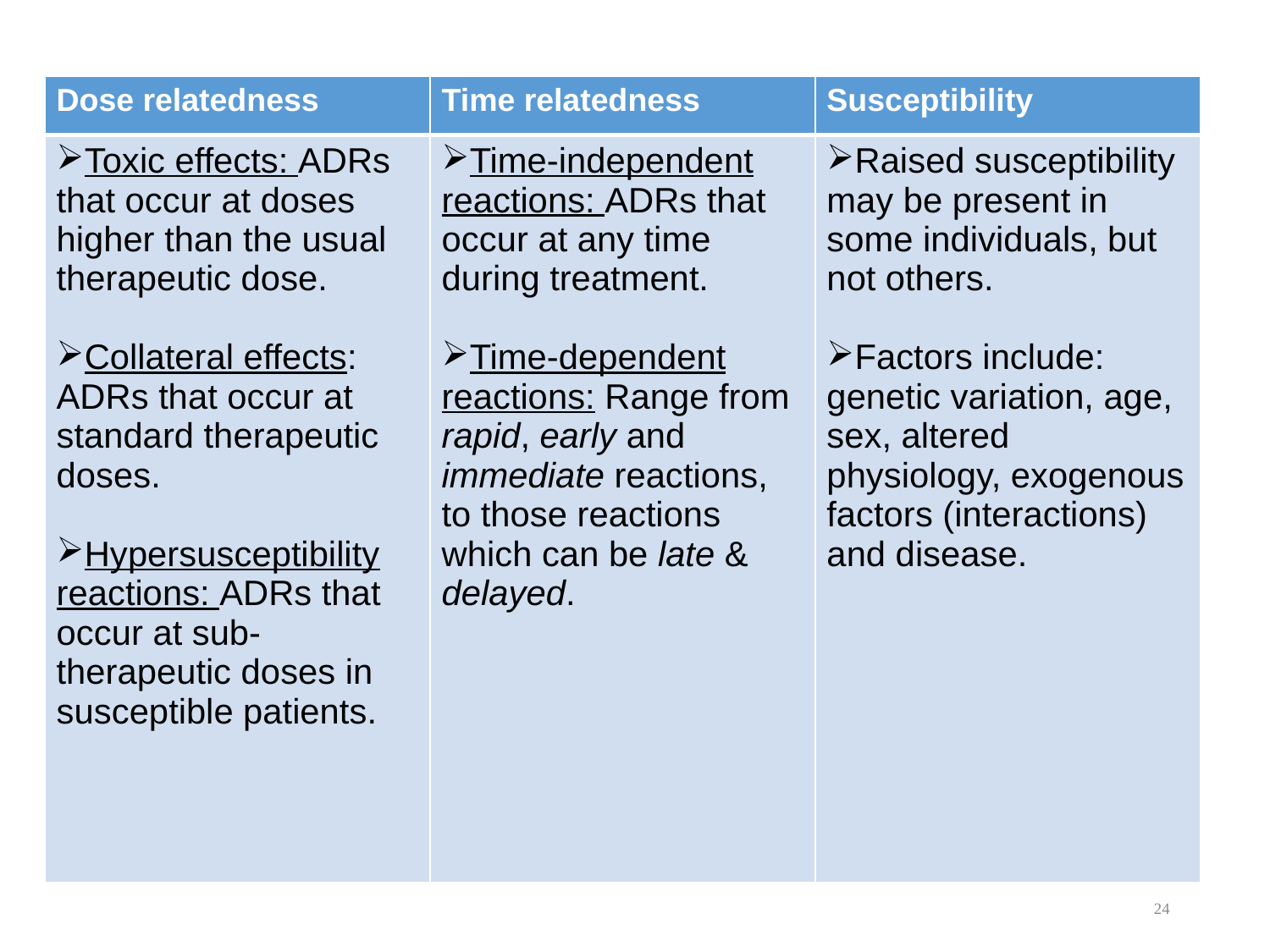

| Dose relatedness | Time relatedness | Susceptibility |
| --- | --- | --- |
| Toxic effects: ADRs that occur at doses higher than the usual therapeutic dose. Collateral effects: ADRs that occur at standard therapeutic doses. Hypersusceptibility reactions: ADRs that occur at sub-therapeutic doses in susceptible patients. | Time-independent reactions: ADRs that occur at any time during treatment. Time-dependent reactions: Range from rapid, early and immediate reactions, to those reactions which can be late & delayed. | Raised susceptibility may be present in some individuals, but not others. Factors include: genetic variation, age, sex, altered physiology, exogenous factors (interactions) and disease. |
24